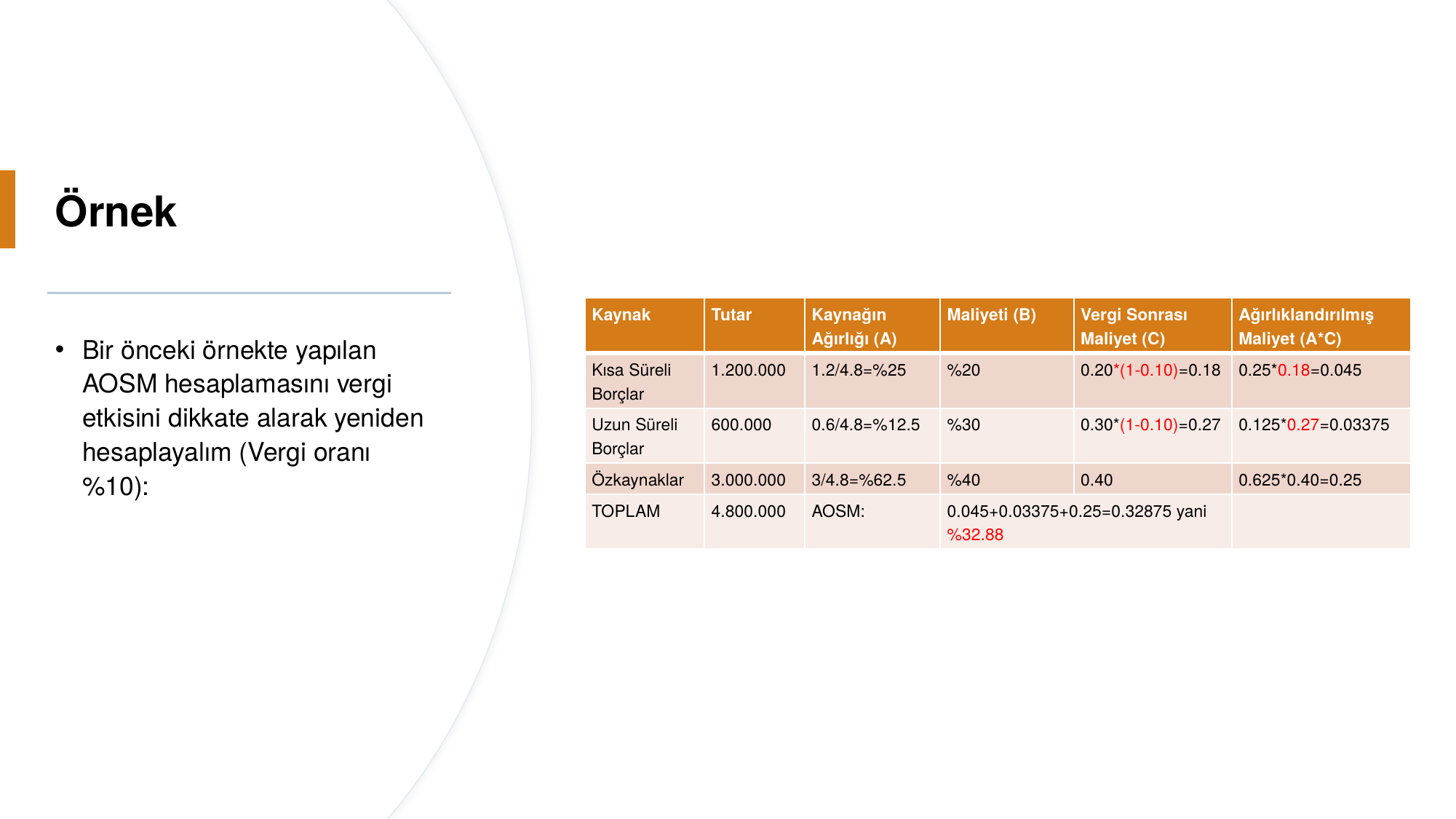

# Örnek

| Kaynak | Tutar | Kaynağın Ağırlığı (A) | Maliyeti (B) | Vergi Sonrası Maliyet (C) | Ağırlıklandırılmış Maliyet (A\*C) |
| --- | --- | --- | --- | --- | --- |
| Kısa Süreli Borçlar | 1.200.000 | 1.2/4.8=%25 | %20 | 0.20\*(1-0.10)=0.18 | 0.25\*0.18=0.045 |
| Uzun Süreli Borçlar | 600.000 | 0.6/4.8=%12.5 | %30 | 0.30\*(1-0.10)=0.27 | 0.125\*0.27=0.03375 |
| Özkaynaklar | 3.000.000 | 3/4.8=%62.5 | %40 | 0.40 | 0.625\*0.40=0.25 |
| TOPLAM | 4.800.000 | AOSM: | 0.045+0.03375+0.25=0.32875 yani %32.88 |  |  |
Bir önceki örnekte yapılan AOSM hesaplamasını vergi etkisini dikkate alarak yeniden hesaplayalım (Vergi oranı %10):